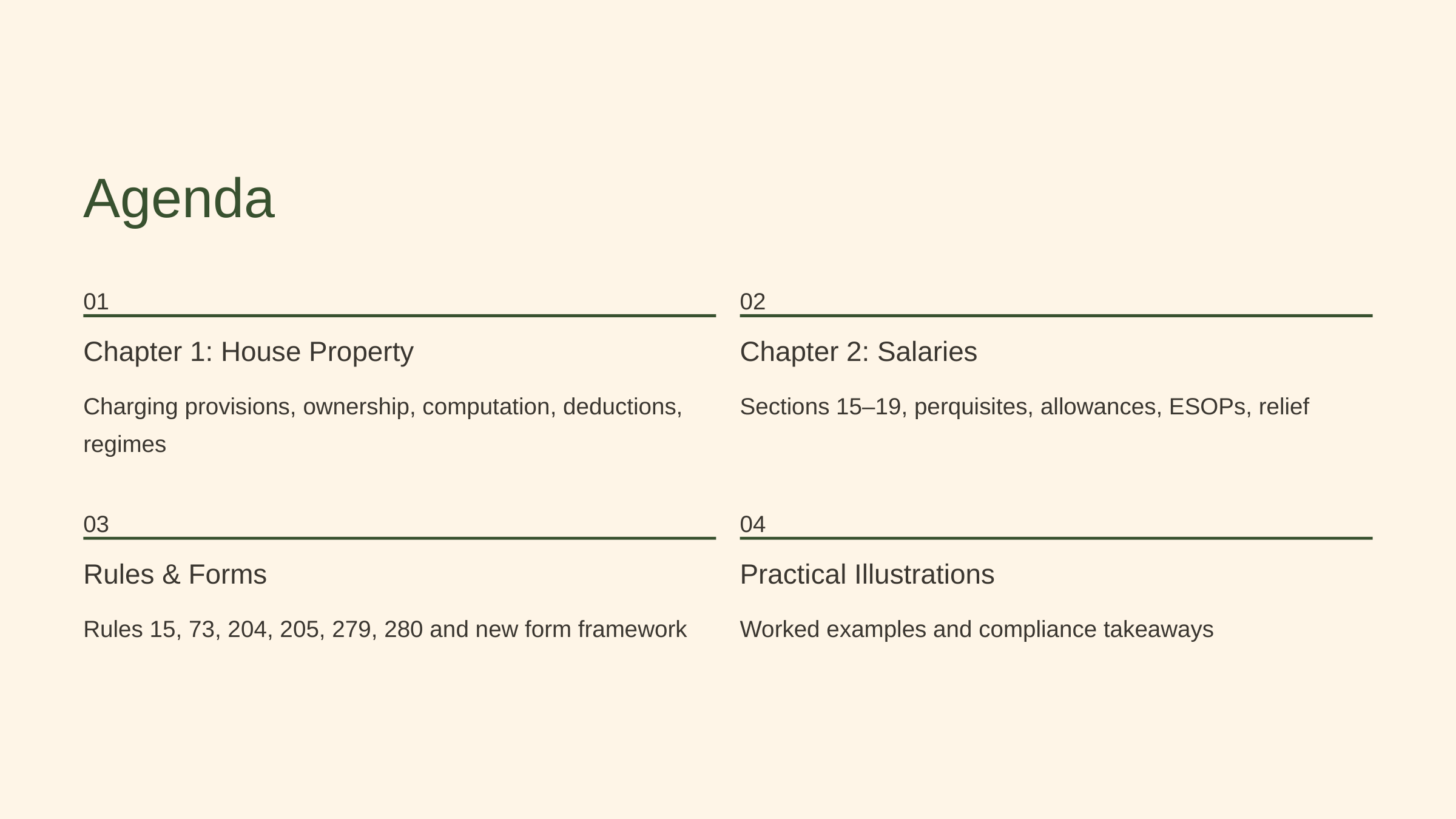

Agenda
01
02

Chapter 1: House Property
Chapter 2: Salaries
Charging provisions, ownership, computation, deductions, regimes
Sections 15–19, perquisites, allowances, ESOPs, relief
03
04

Rules & Forms
Practical Illustrations
Rules 15, 73, 204, 205, 279, 280 and new form framework
Worked examples and compliance takeaways